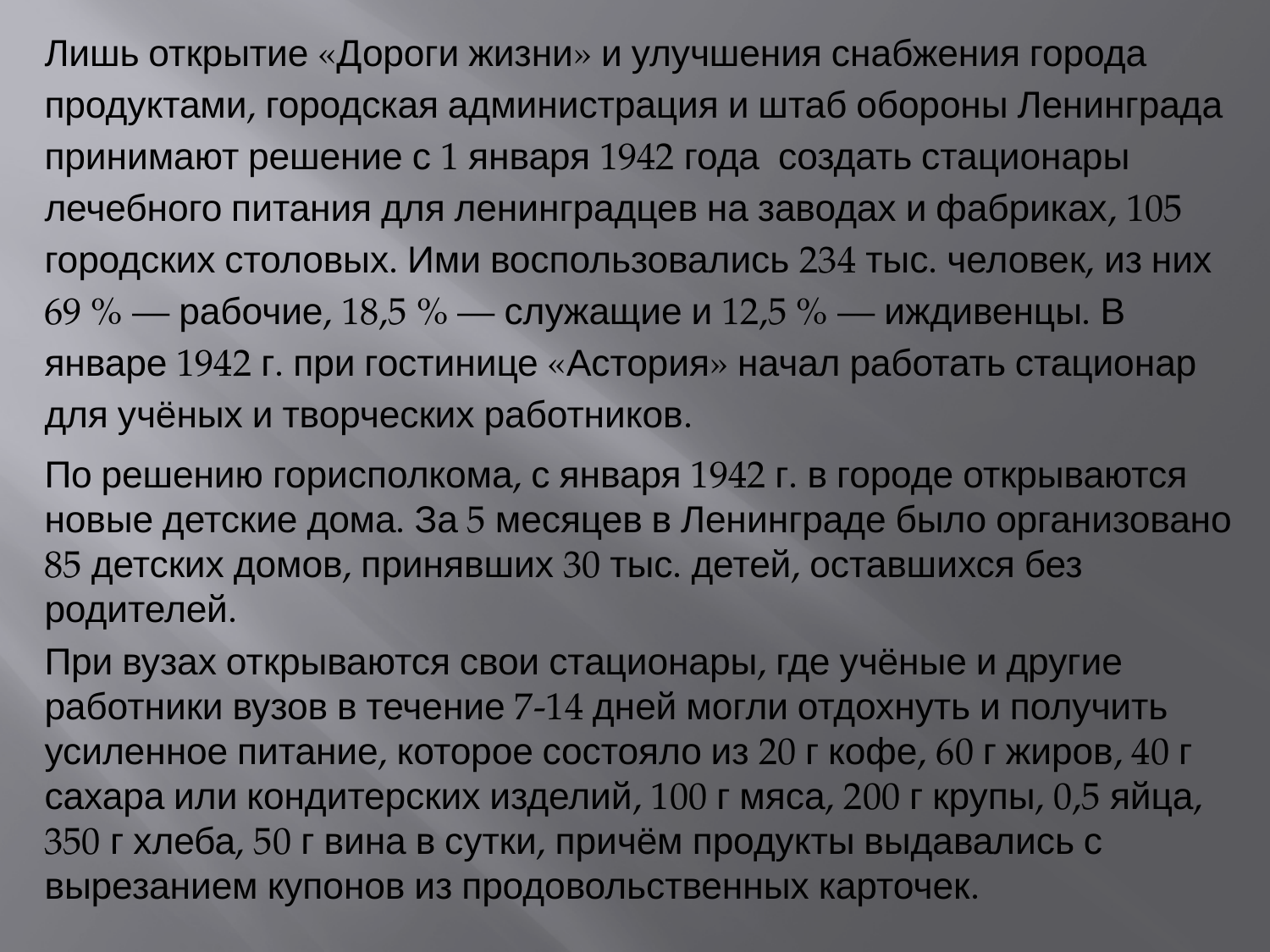

Лишь открытие «Дороги жизни» и улучшения снабжения города продуктами, городская администрация и штаб обороны Ленинграда принимают решение с 1 января 1942 года  создать стационары лечебного питания для ленинградцев на заводах и фабриках, 105 городских столовых. Ими воспользовались 234 тыс. человек, из них 69 % — рабочие, 18,5 % — служащие и 12,5 % — иждивенцы. В январе 1942 г. при гостинице «Астория» начал работать стационар для учёных и творческих работников.
По решению горисполкома, с января 1942 г. в городе открываются новые детские дома. За 5 месяцев в Ленинграде было организовано 85 детских домов, принявших 30 тыс. детей, оставшихся без родителей.
При вузах открываются свои стационары, где учёные и другие работники вузов в течение 7-14 дней могли отдохнуть и получить усиленное питание, которое состояло из 20 г кофе, 60 г жиров, 40 г сахара или кондитерских изделий, 100 г мяса, 200 г крупы, 0,5 яйца, 350 г хлеба, 50 г вина в сутки, причём продукты выдавались с вырезанием купонов из продовольственных карточек.